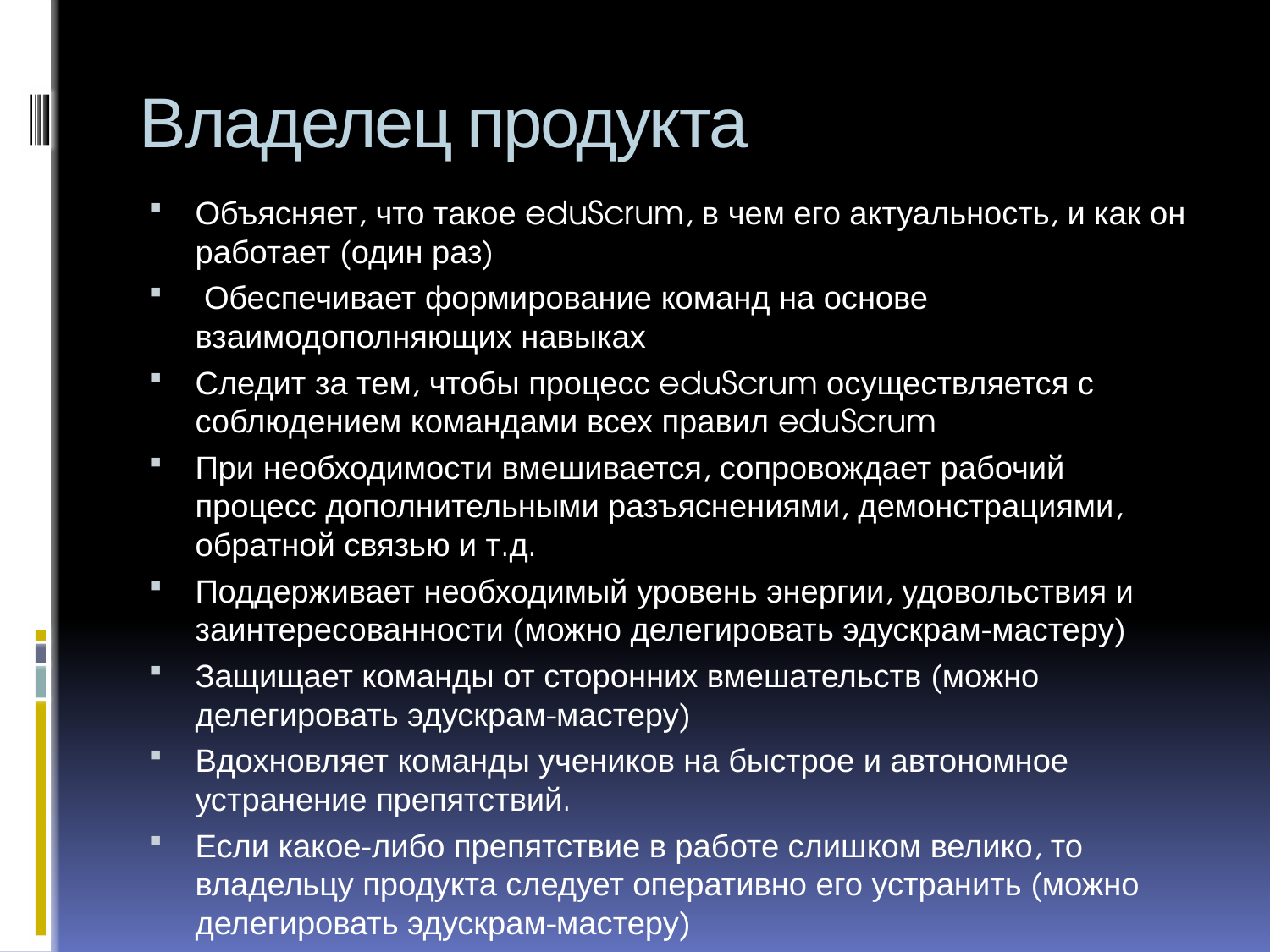

# Владелец продукта
Объясняет, что такое eduScrum, в чем его актуальность, и как он работает (один раз)
 Обеспечивает формирование команд на основе взаимодополняющих навыках
Следит за тем, чтобы процесс eduScrum осуществляется с соблюдением командами всех правил eduScrum
При необходимости вмешивается, сопровождает рабочий процесс дополнительными разъяснениями, демонстрациями, обратной связью и т.д.
Поддерживает необходимый уровень энергии, удовольствия и заинтересованности (можно делегировать эдускрам-мастеру)
Защищает команды от сторонних вмешательств (можно делегировать эдускрам-мастеру)
Вдохновляет команды учеников на быстрое и автономное устранение препятствий.
Если какое-либо препятствие в работе слишком велико, то владельцу продукта следует оперативно его устранить (можно делегировать эдускрам-мастеру)